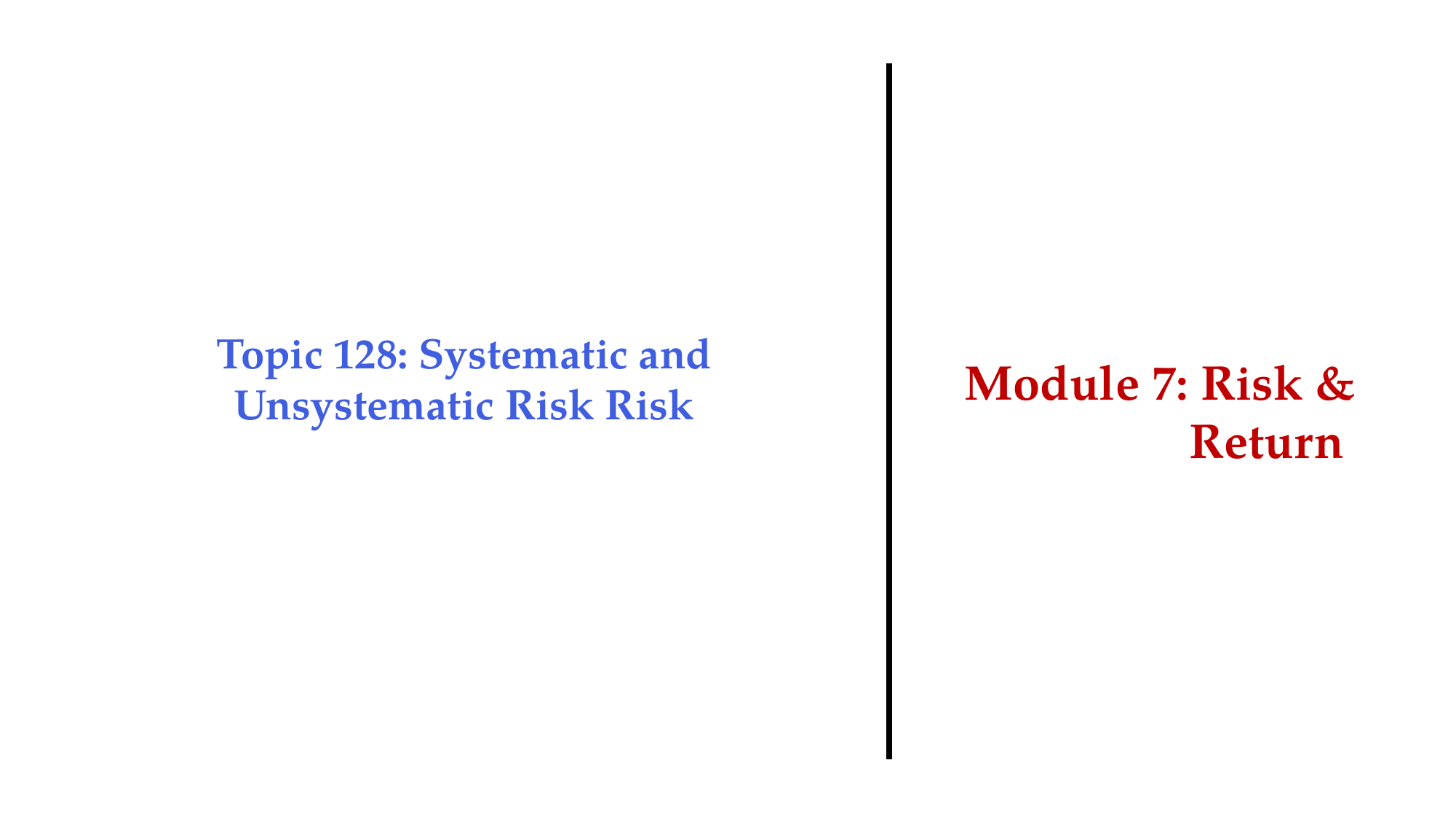

Topic 128: Systematic and Unsystematic Risk Risk

Module 7: Risk & Return